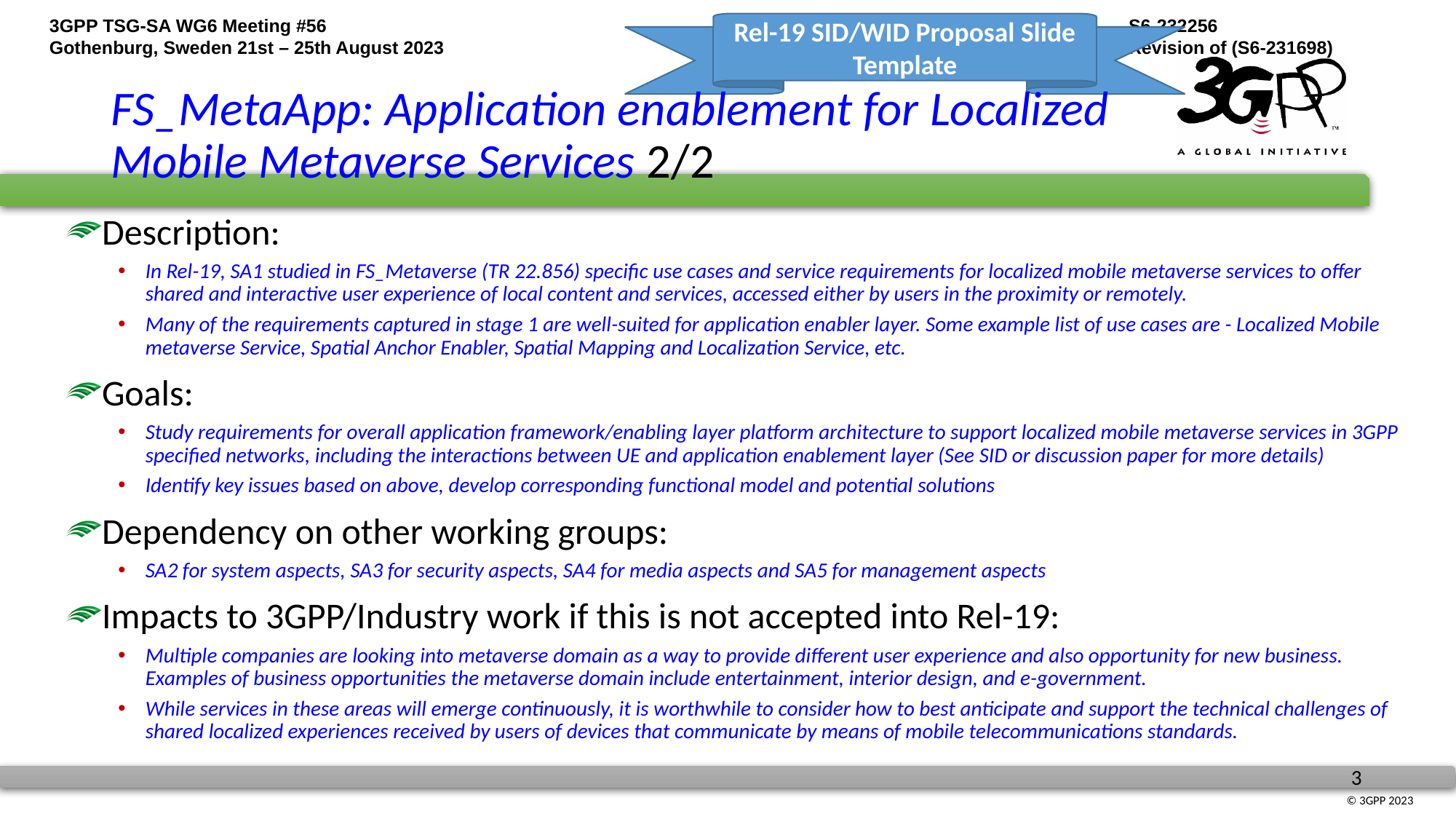

Rel-19 SID/WID Proposal Slide Template
# FS_MetaApp: Application enablement for Localized Mobile Metaverse Services 2/2
Description:
In Rel-19, SA1 studied in FS_Metaverse (TR 22.856) specific use cases and service requirements for localized mobile metaverse services to offer shared and interactive user experience of local content and services, accessed either by users in the proximity or remotely.
Many of the requirements captured in stage 1 are well-suited for application enabler layer. Some example list of use cases are - Localized Mobile metaverse Service, Spatial Anchor Enabler, Spatial Mapping and Localization Service, etc.
Goals:
Study requirements for overall application framework/enabling layer platform architecture to support localized mobile metaverse services in 3GPP specified networks, including the interactions between UE and application enablement layer (See SID or discussion paper for more details)
Identify key issues based on above, develop corresponding functional model and potential solutions
Dependency on other working groups:
SA2 for system aspects, SA3 for security aspects, SA4 for media aspects and SA5 for management aspects
Impacts to 3GPP/Industry work if this is not accepted into Rel-19:
Multiple companies are looking into metaverse domain as a way to provide different user experience and also opportunity for new business. Examples of business opportunities the metaverse domain include entertainment, interior design, and e-government.
While services in these areas will emerge continuously, it is worthwhile to consider how to best anticipate and support the technical challenges of shared localized experiences received by users of devices that communicate by means of mobile telecommunications standards.